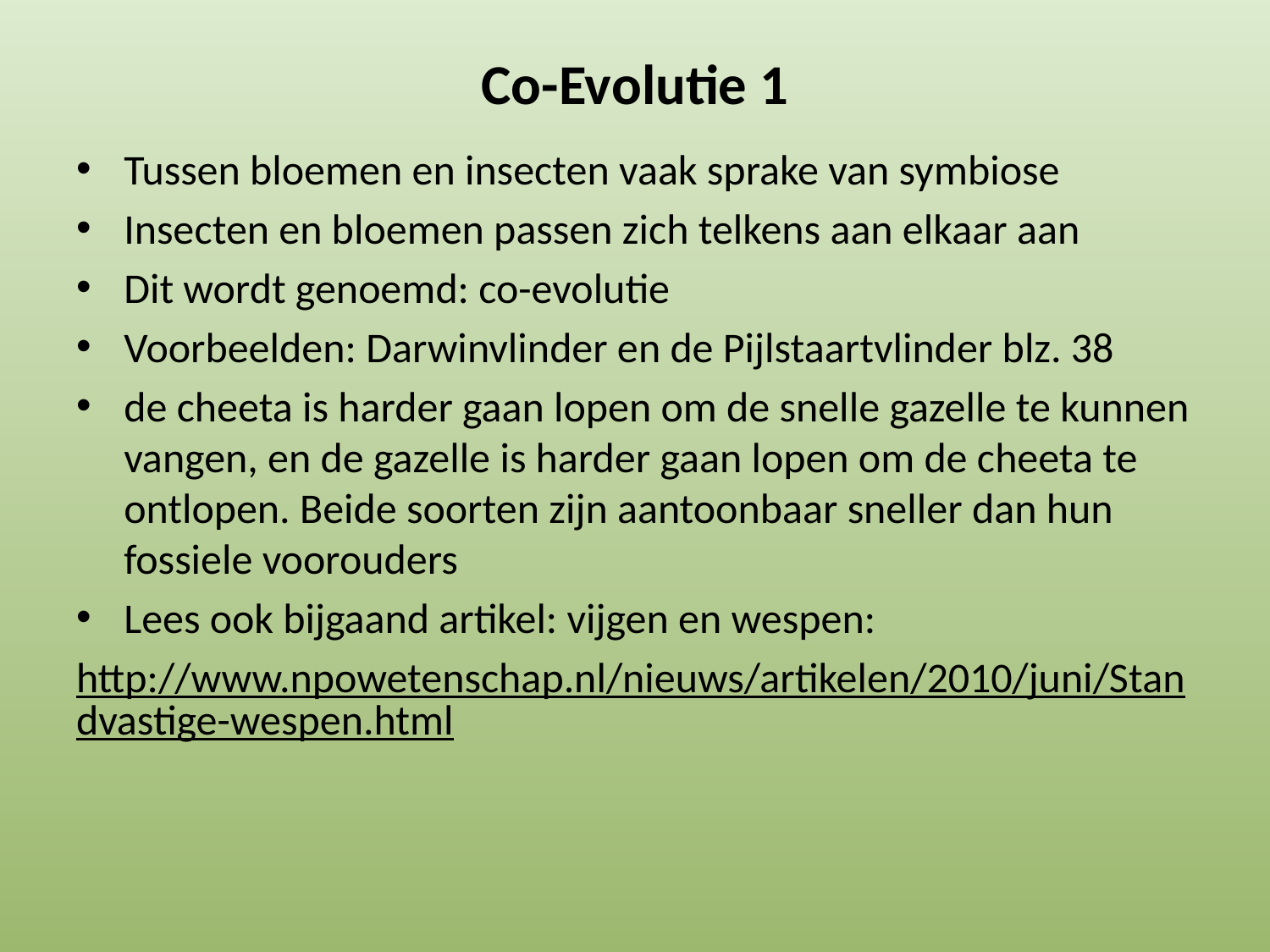

# Co-Evolutie 1
Tussen bloemen en insecten vaak sprake van symbiose
Insecten en bloemen passen zich telkens aan elkaar aan
Dit wordt genoemd: co-evolutie
Voorbeelden: Darwinvlinder en de Pijlstaartvlinder blz. 38
de cheeta is harder gaan lopen om de snelle gazelle te kunnen vangen, en de gazelle is harder gaan lopen om de cheeta te ontlopen. Beide soorten zijn aantoonbaar sneller dan hun fossiele voorouders
Lees ook bijgaand artikel: vijgen en wespen:
http://www.npowetenschap.nl/nieuws/artikelen/2010/juni/Standvastige-wespen.html